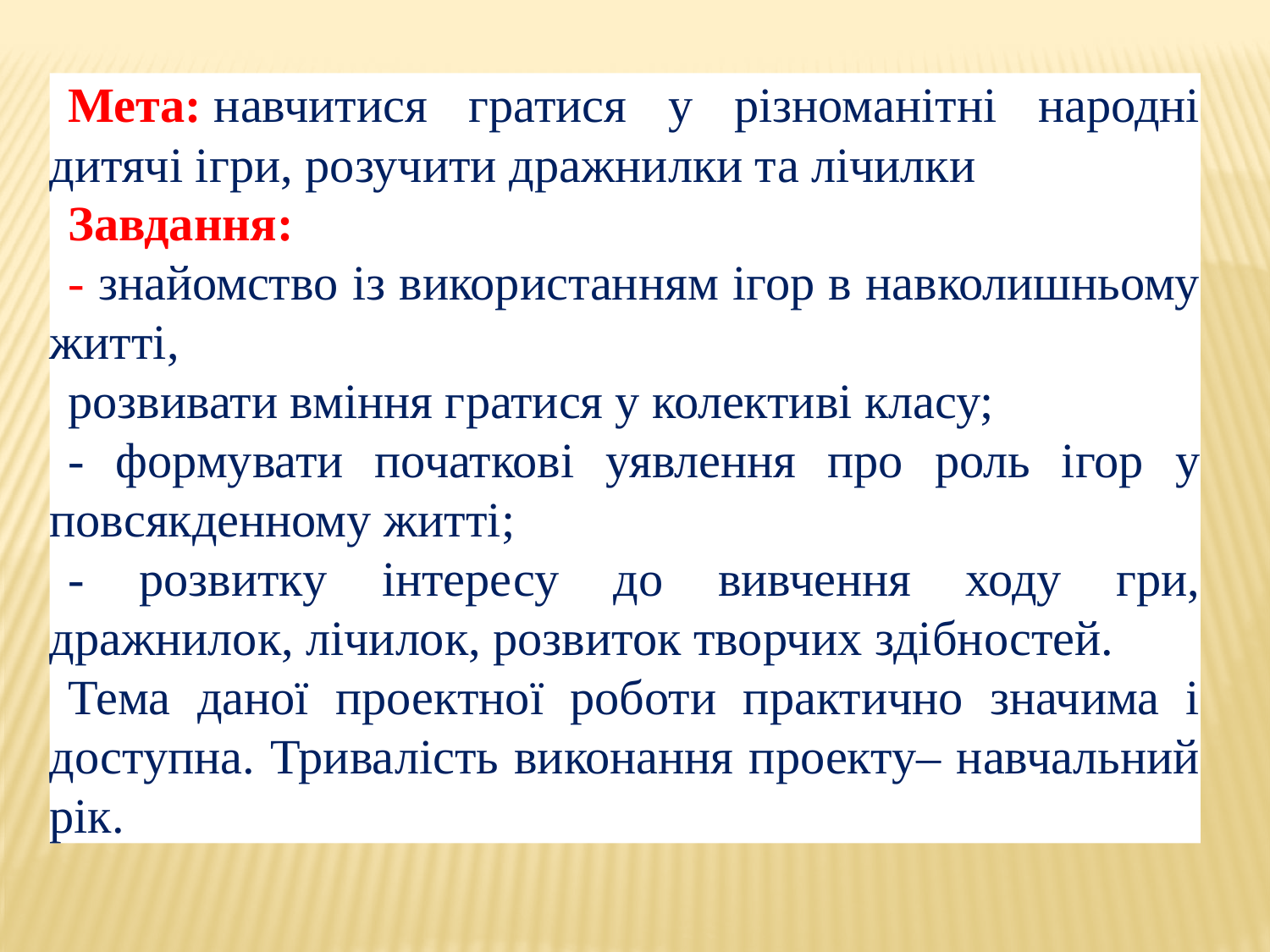

Мета: навчитися гратися у різноманітні народні дитячі ігри, розучити дражнилки та лічилки
Завдання:
- знайомство із використанням ігор в навколишньому житті,
розвивати вміння гратися у колективі класу;
- формувати початкові уявлення про роль ігор у повсякденному житті;
- розвитку інтересу до вивчення ходу гри, дражнилок, лічилок, розвиток творчих здібностей.
Тема даної проектної роботи практично значима і доступна. Тривалість виконання проекту– навчальний рік.